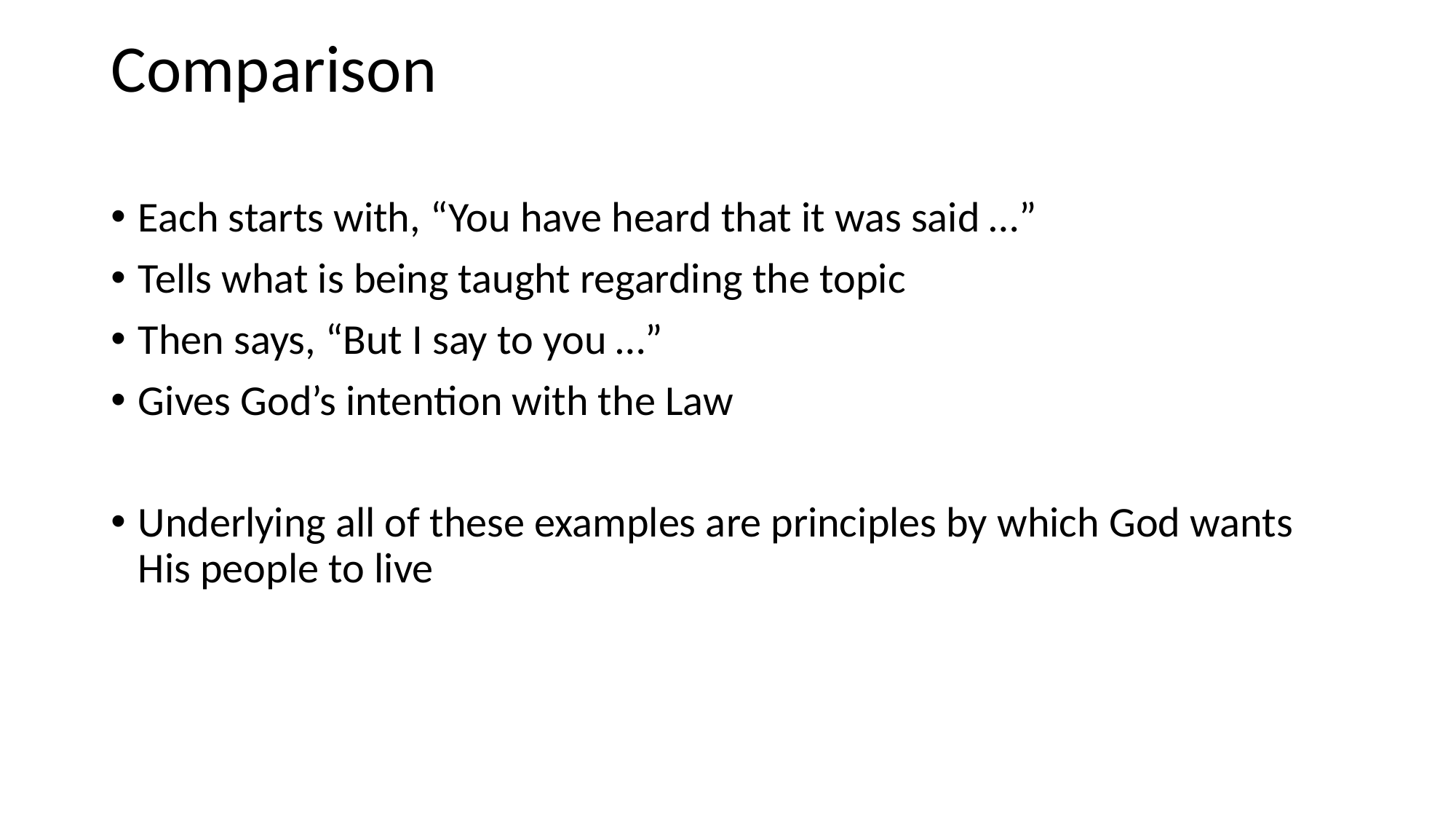

# Comparison

Each starts with, “You have heard that it was said …”
Tells what is being taught regarding the topic
Then says, “But I say to you …”
Gives God’s intention with the Law

Underlying all of these examples are principles by which God wants His people to live